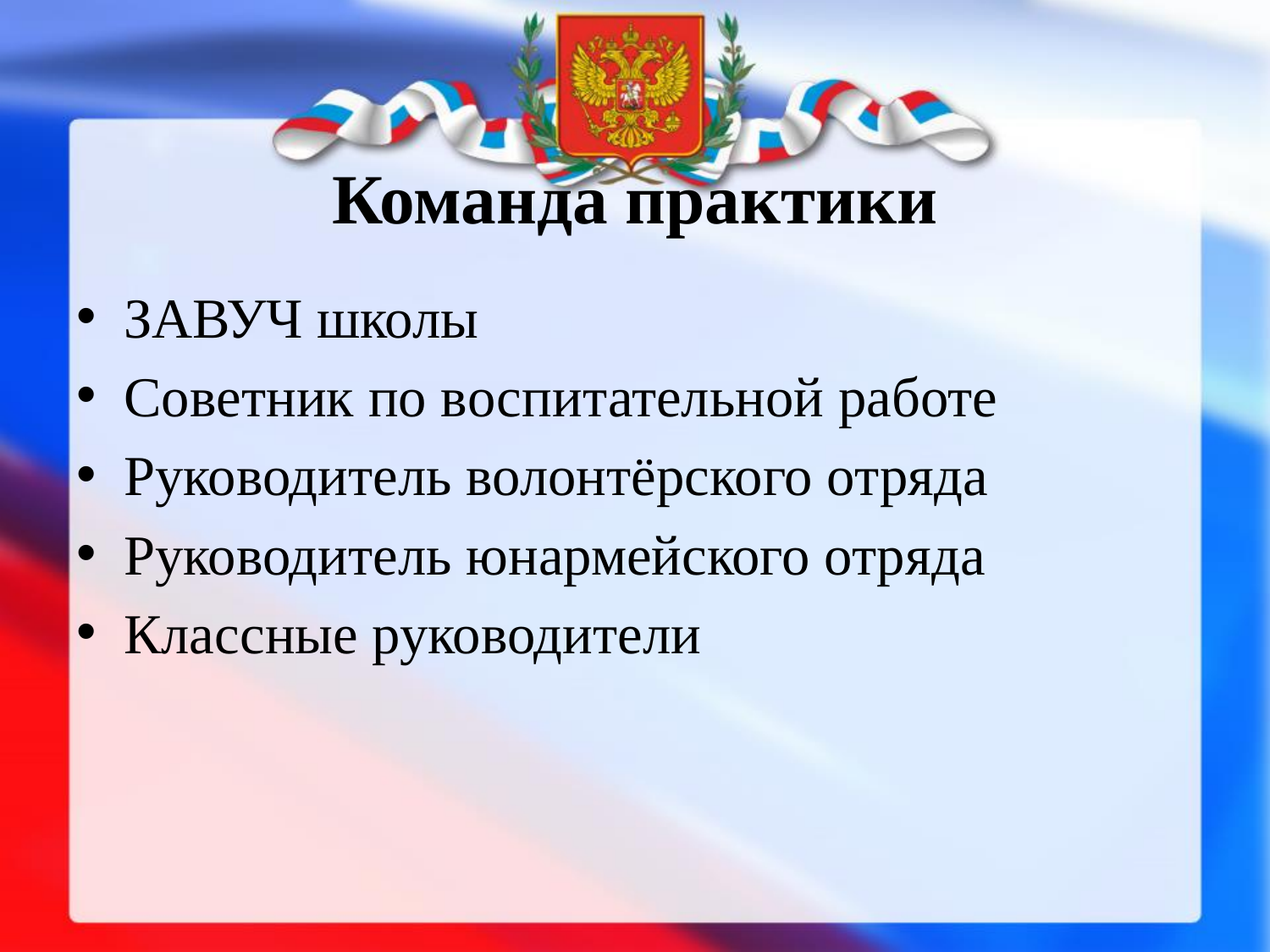

# Команда практики
ЗАВУЧ школы
Советник по воспитательной работе
Руководитель волонтёрского отряда
Руководитель юнармейского отряда
Классные руководители